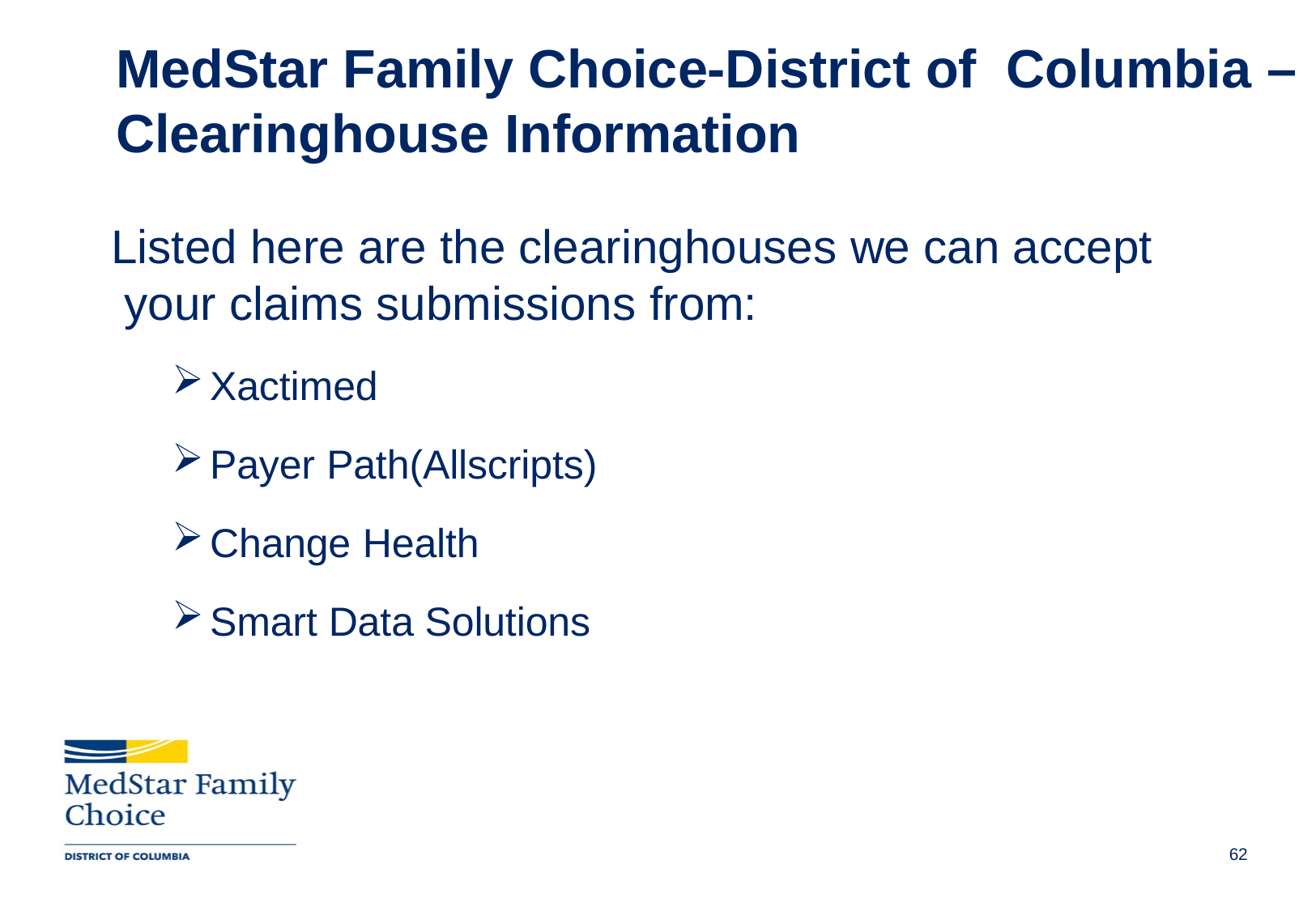

# MedStar Family Choice-District of  Columbia – Clearinghouse Information
Listed here are the clearinghouses we can accept  your claims submissions from:
Xactimed
Payer Path(Allscripts)
Change Health
Smart Data Solutions

Draft
62